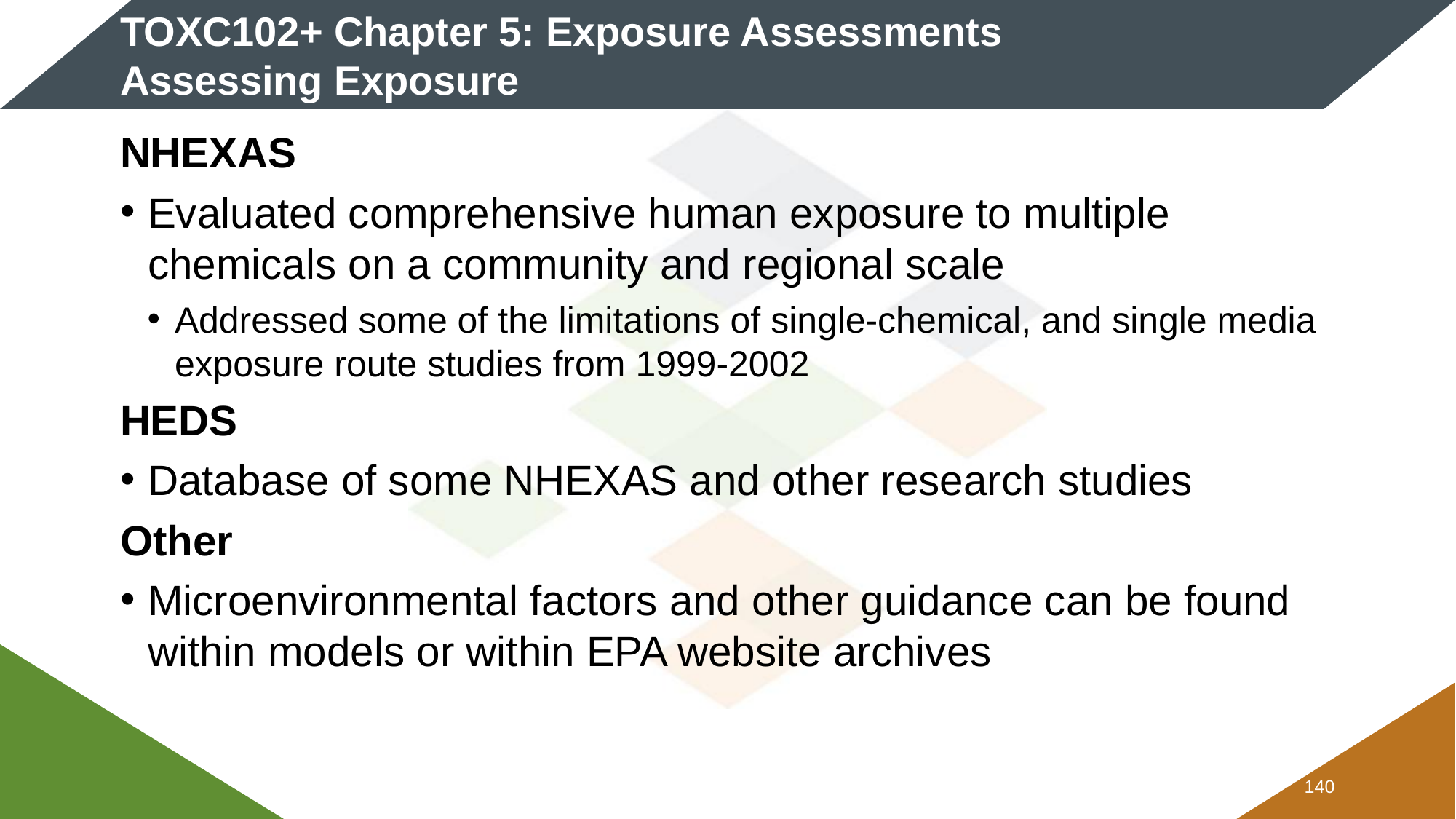

# TOXC102+ Chapter 5: Exposure Assessments Assessing Exposure
NHEXAS
Evaluated comprehensive human exposure to multiple chemicals on a community and regional scale
Addressed some of the limitations of single-chemical, and single media exposure route studies from 1999-2002
HEDS
Database of some NHEXAS and other research studies
Other
Microenvironmental factors and other guidance can be found within models or within EPA website archives
140